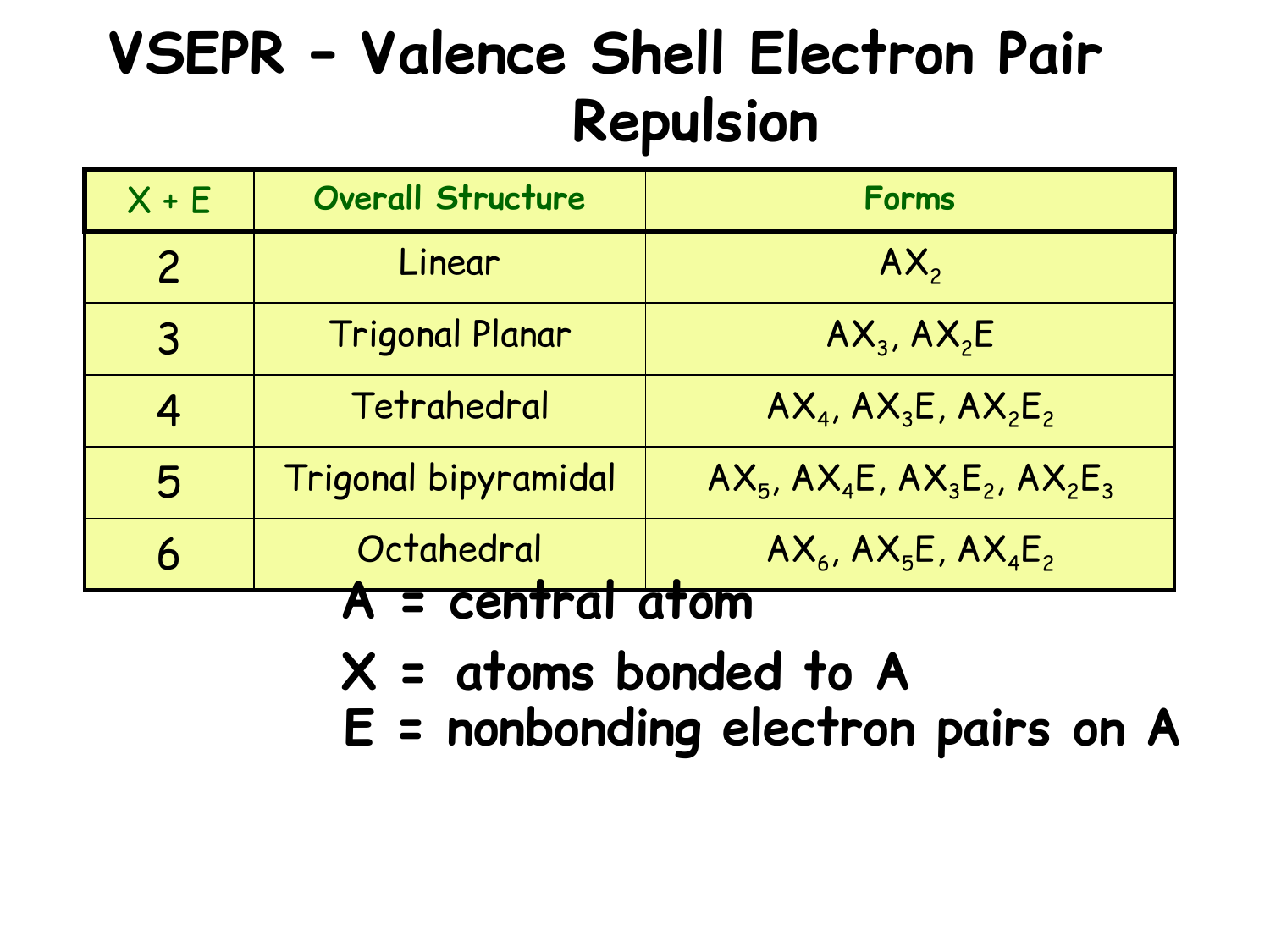

# VSEPR – Valence Shell Electron Pair Repulsion
| X + E | Overall Structure | Forms |
| --- | --- | --- |
| 2 | Linear | AX2 |
| 3 | Trigonal Planar | AX3, AX2E |
| 4 | Tetrahedral | AX4, AX3E, AX2E2 |
| 5 | Trigonal bipyramidal | AX5, AX4E, AX3E2, AX2E3 |
| 6 | Octahedral | AX6, AX5E, AX4E2 |
A = central atom
X = atoms bonded to A
E = nonbonding electron pairs on A